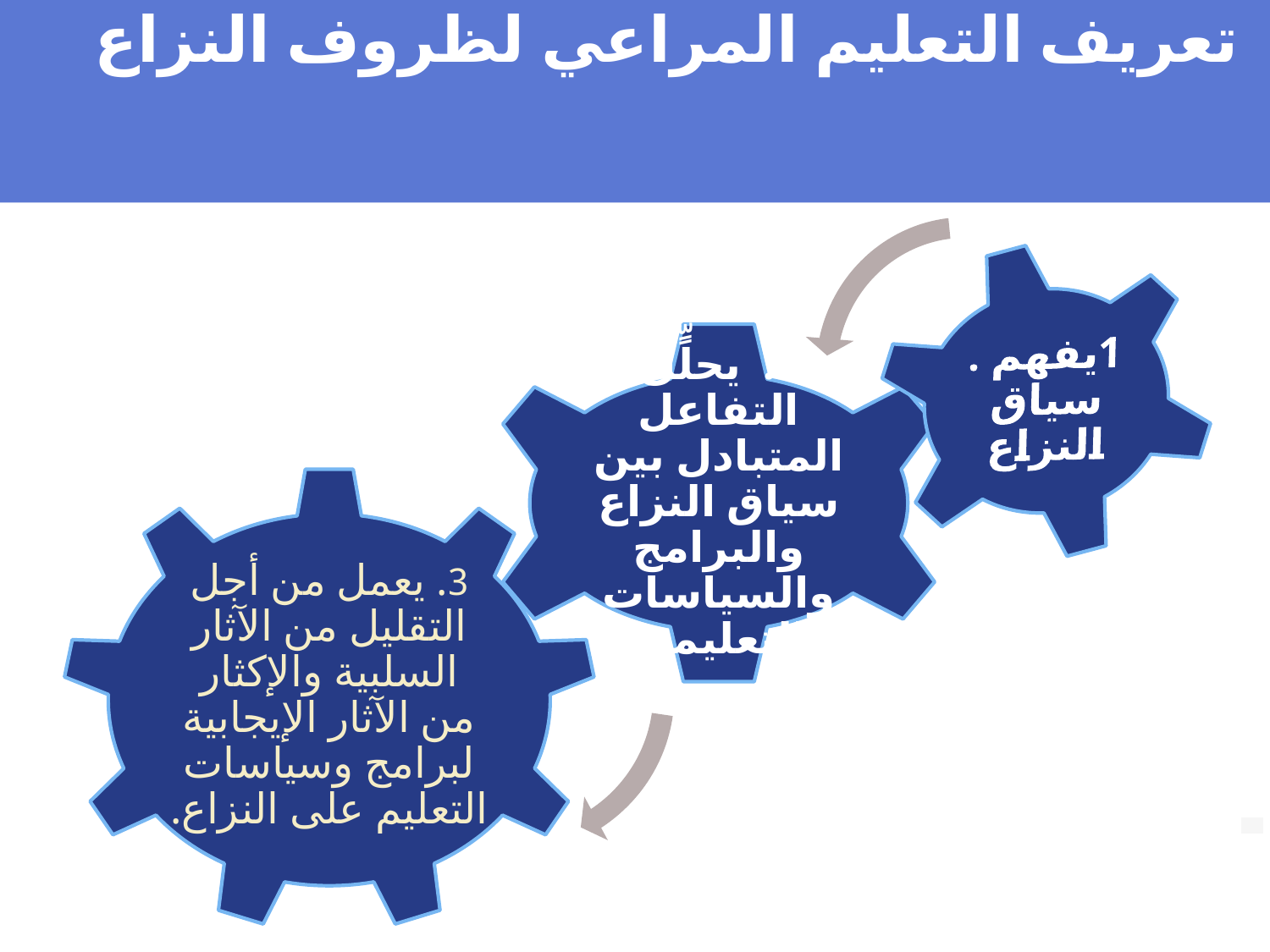

تعريف التعليم المراعي لظروف النزاع
3. يعمل من أجل التقليل من الآثار السلبية والإكثار من الآثار الإيجابية لبرامج وسياسات التعليم على النزاع.
2.  يحلٍّلُ التفاعل المتبادل بين سياق النزاع والبرامج والسياسات التعليمية
 1. يفهم سياق النزاع